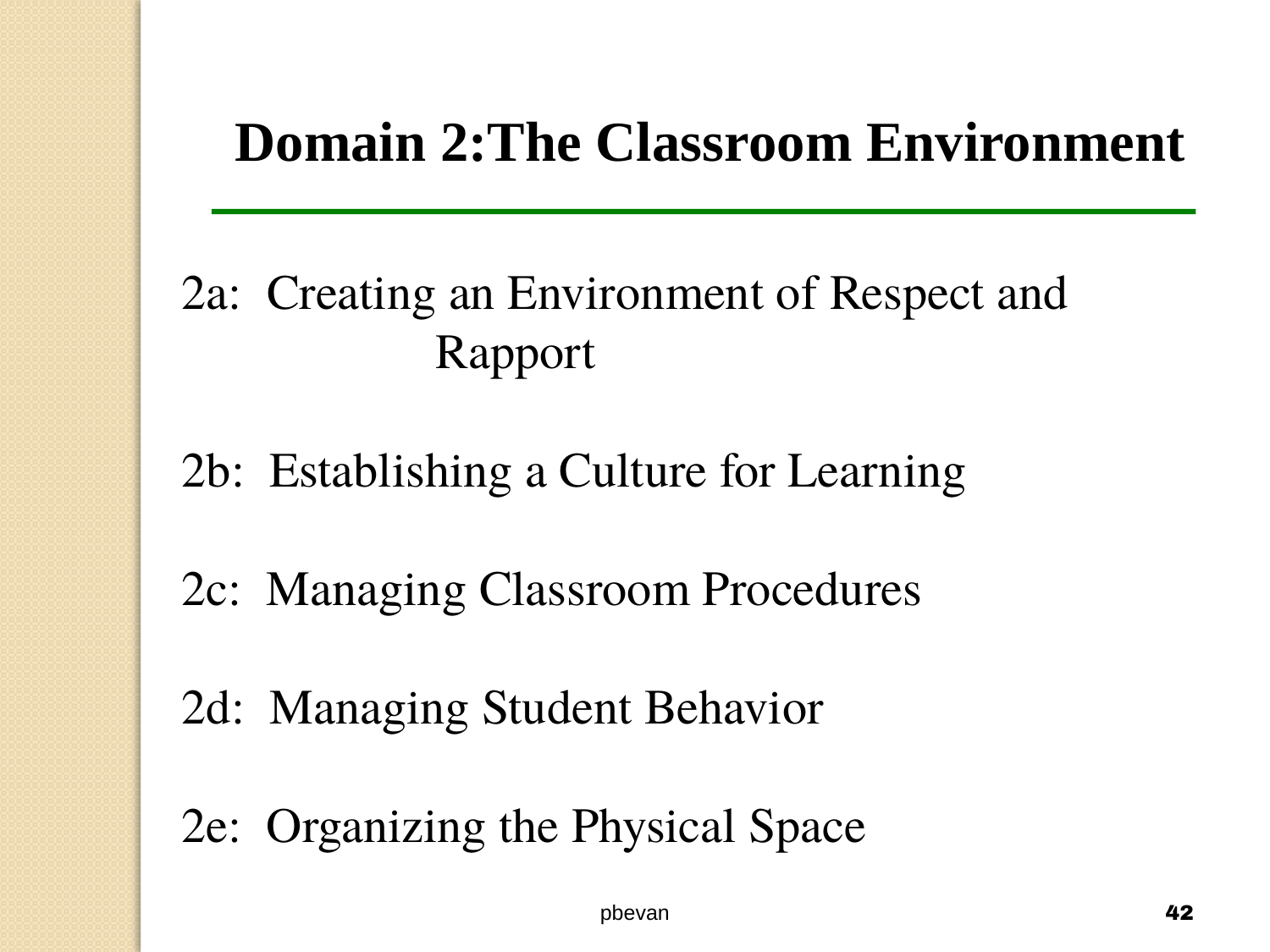

Domain 2:The Classroom Environment

2a:  Creating an Environment of Respect and Rapport

2b:  Establishing a Culture for Learning

2c:  Managing Classroom Procedures

2d:  Managing Student Behavior

2e:  Organizing the Physical Space
pbevan
42